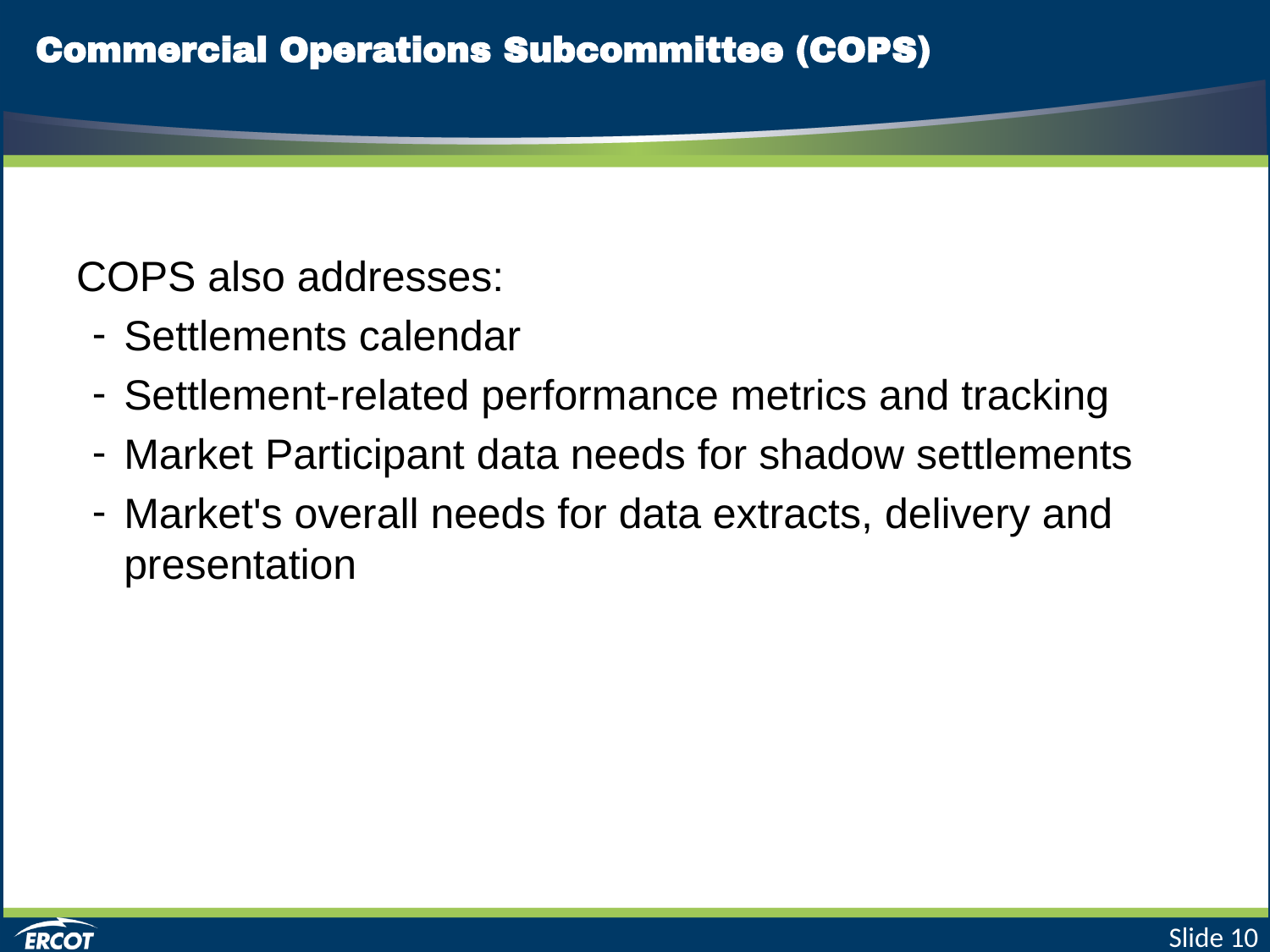

# Commercial Operations Subcommittee (COPS)
COPS also addresses:
Settlements calendar
Settlement-related performance metrics and tracking
Market Participant data needs for shadow settlements
Market's overall needs for data extracts, delivery and presentation